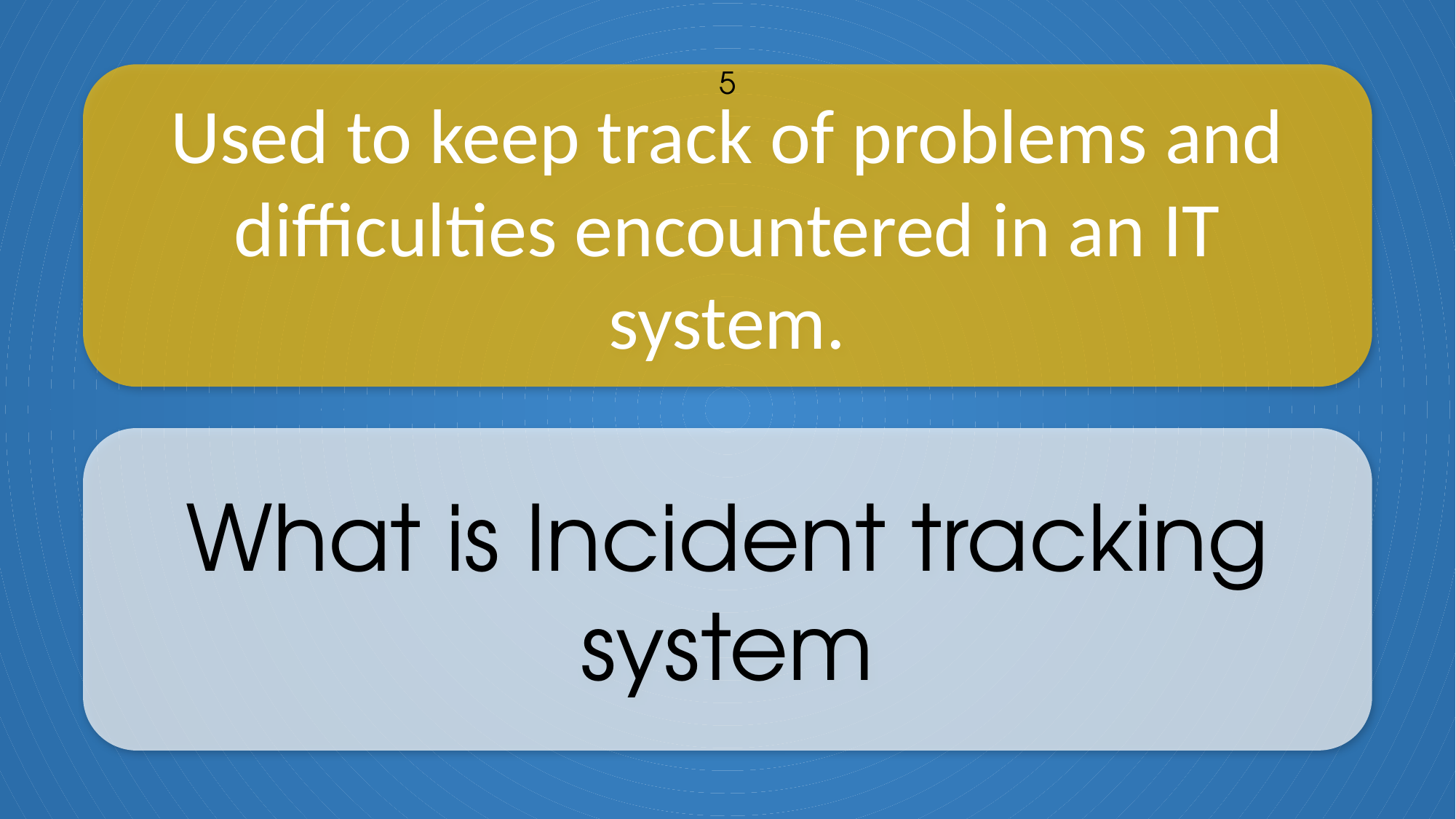

Used to keep track of problems and difficulties encountered in an IT system.
5
What is Incident tracking system